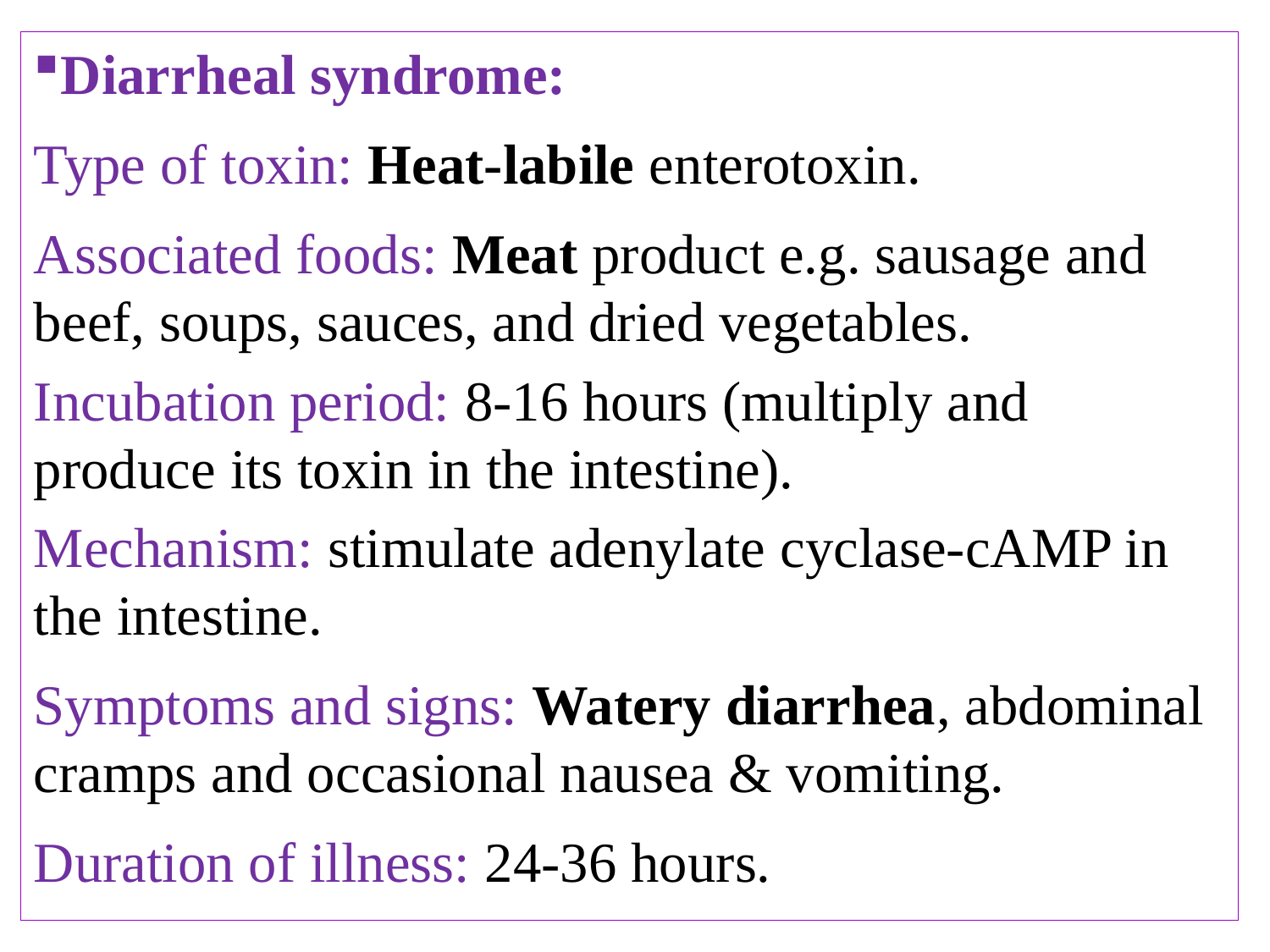

# N
Diarrheal syndrome:
Type of toxin: Heat-labile enterotoxin.
Associated foods: Meat product e.g. sausage and beef, soups, sauces, and dried vegetables.
Incubation period: 8-16 hours (multiply and produce its toxin in the intestine).
Mechanism: stimulate adenylate cyclase-cAMP in the intestine.
Symptoms and signs: Watery diarrhea, abdominal cramps and occasional nausea & vomiting.
Duration of illness: 24-36 hours.